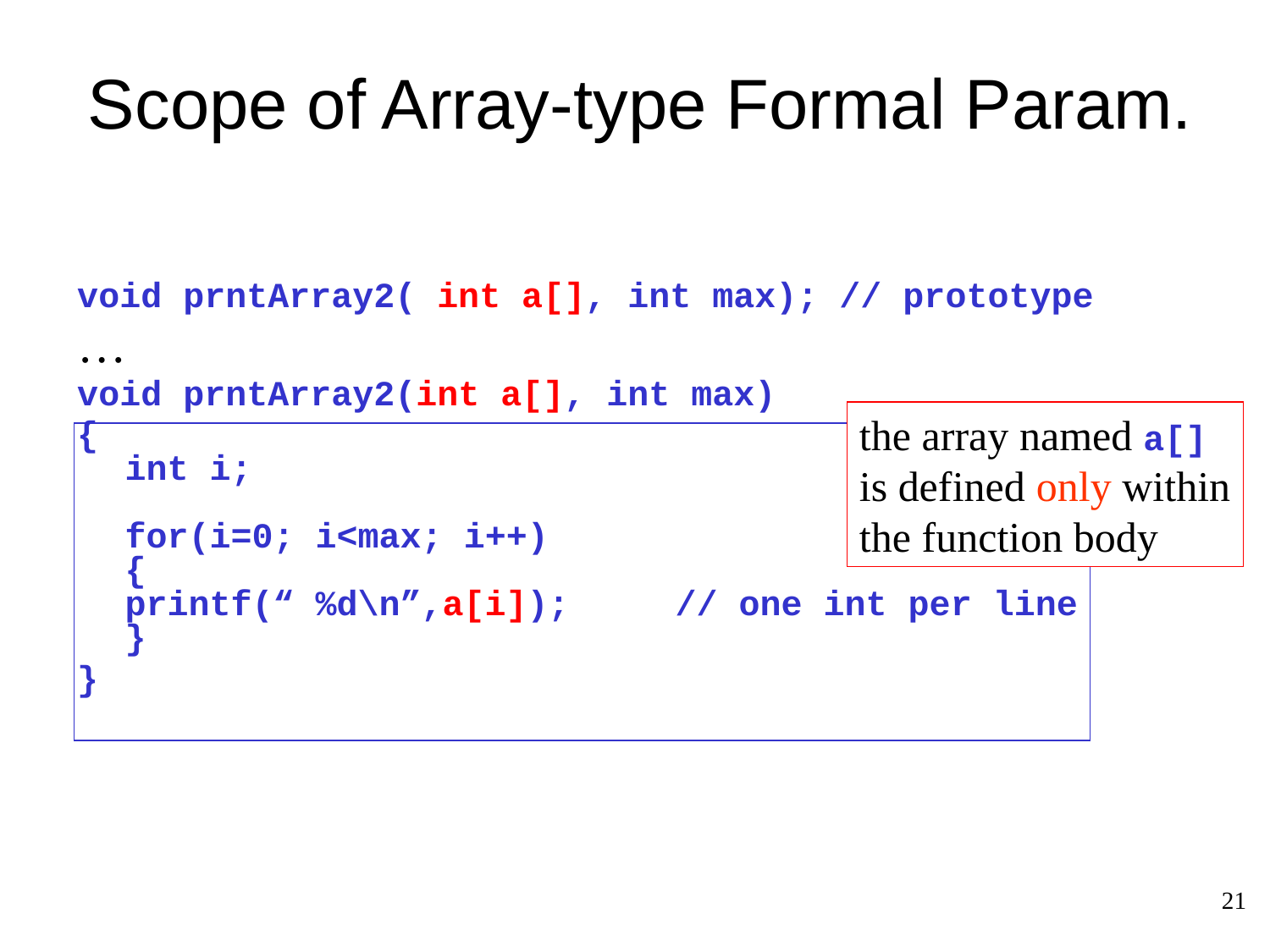

# Scope of Array-type Formal Param.

void prntArray2( int a[], int max); // prototype
…
void prntArray2(int a[], int max)
{
int i;
for(i=0; i<max; i++)
{
printf(“ %d\n”,a[i]);	  // one int per line
}
}
the array named a[]
is defined only within
the function body

21